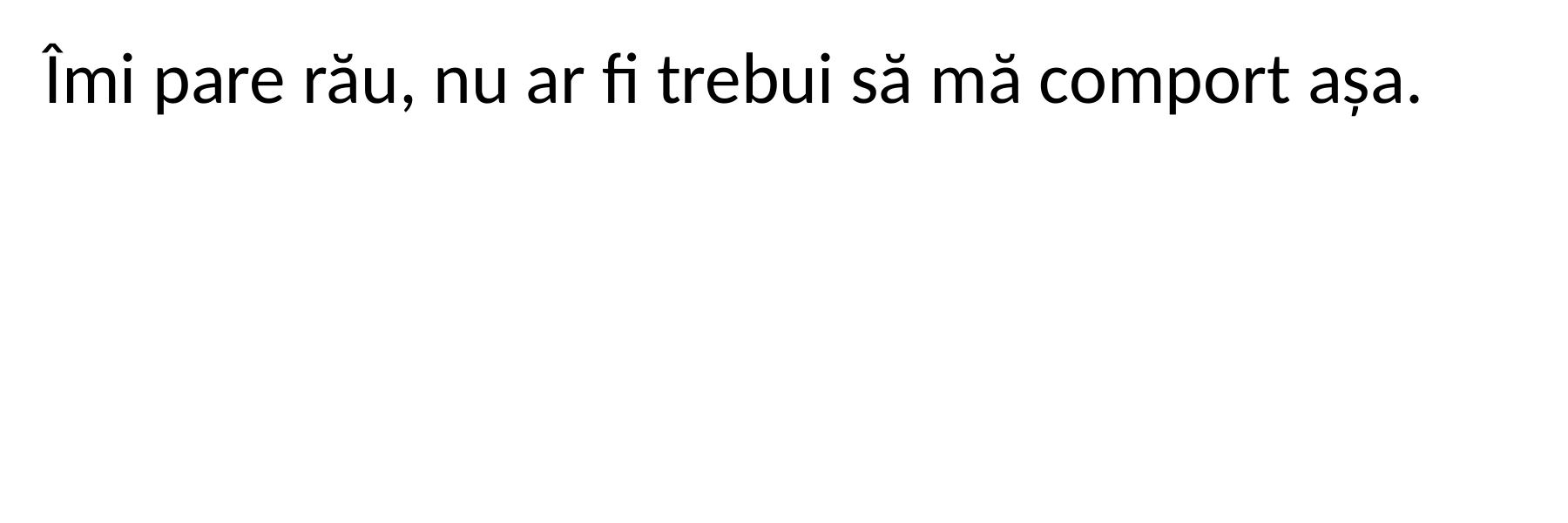

Îmi pare rău, nu ar fi trebui să mă comport așa.